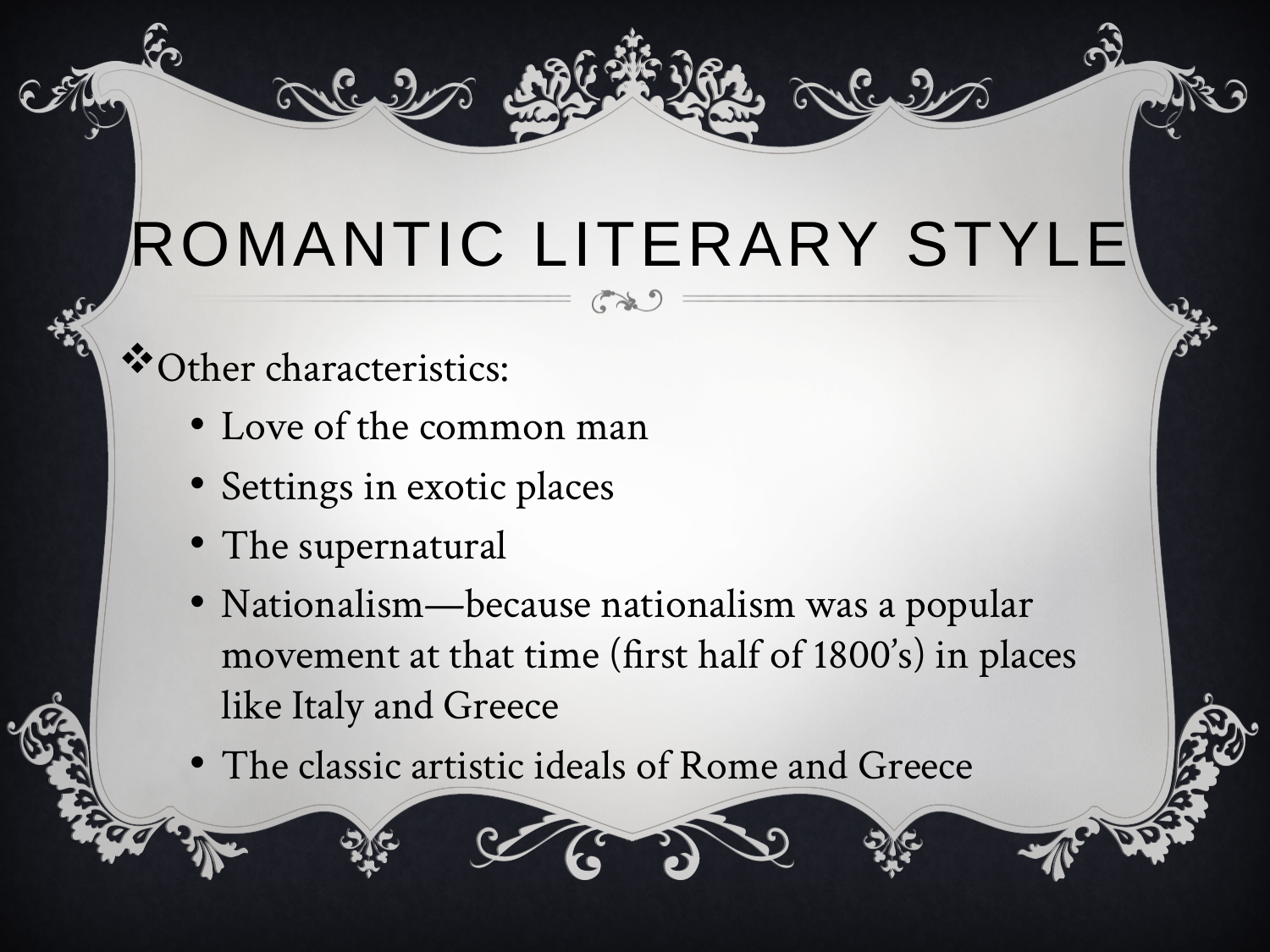

# Romantic Literary Style
Other characteristics:
Love of the common man
Settings in exotic places
The supernatural
Nationalism—because nationalism was a popular movement at that time (first half of 1800’s) in places like Italy and Greece
The classic artistic ideals of Rome and Greece